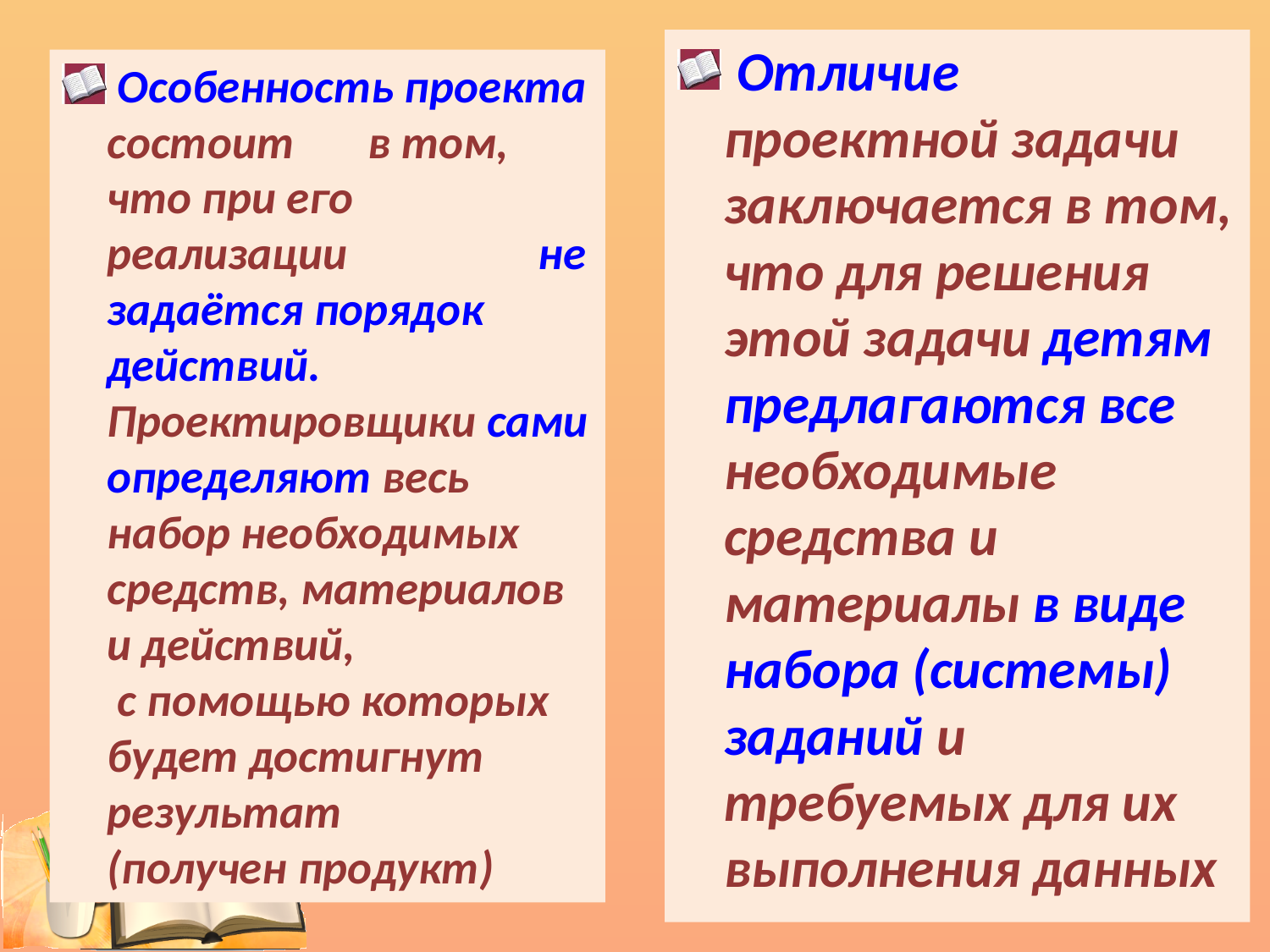

Отличие проектной задачи заключается в том, что для решения этой задачи детям предлагаются все необходимые  средства и материалы в виде набора (системы) заданий и требуемых для их выполнения данных
 Особенность проекта состоит       в том, что при его реализации                  не задаётся порядок действий. Проектировщики сами определяют весь набор необходимых  средств, материалов и действий,                        с помощью которых будет достигнут результат             (получен продукт)